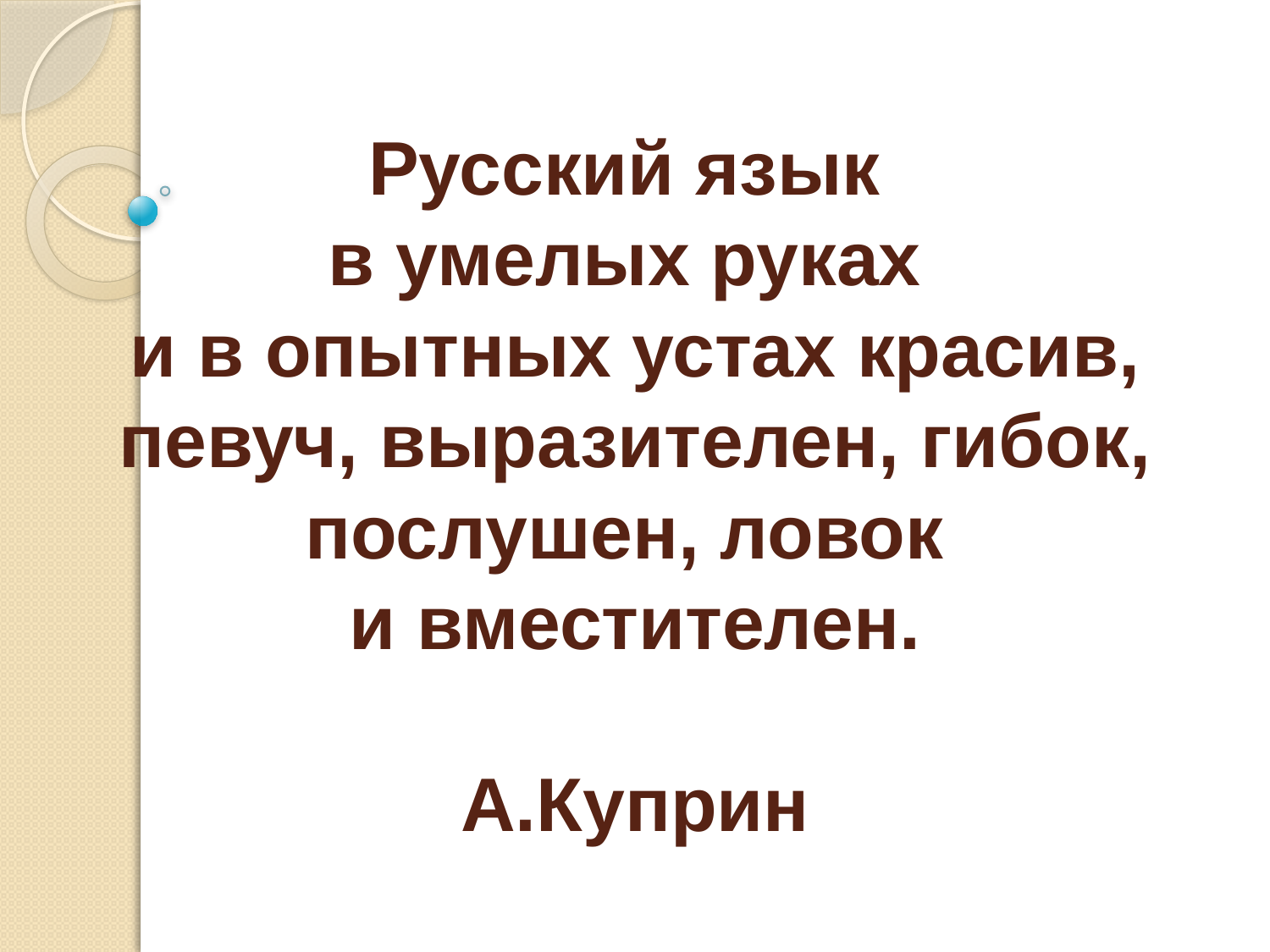

# Русский язык в умелых руках и в опытных устах красив, певуч, выразителен, гибок, послушен, ловок и вместителен. А.Куприн